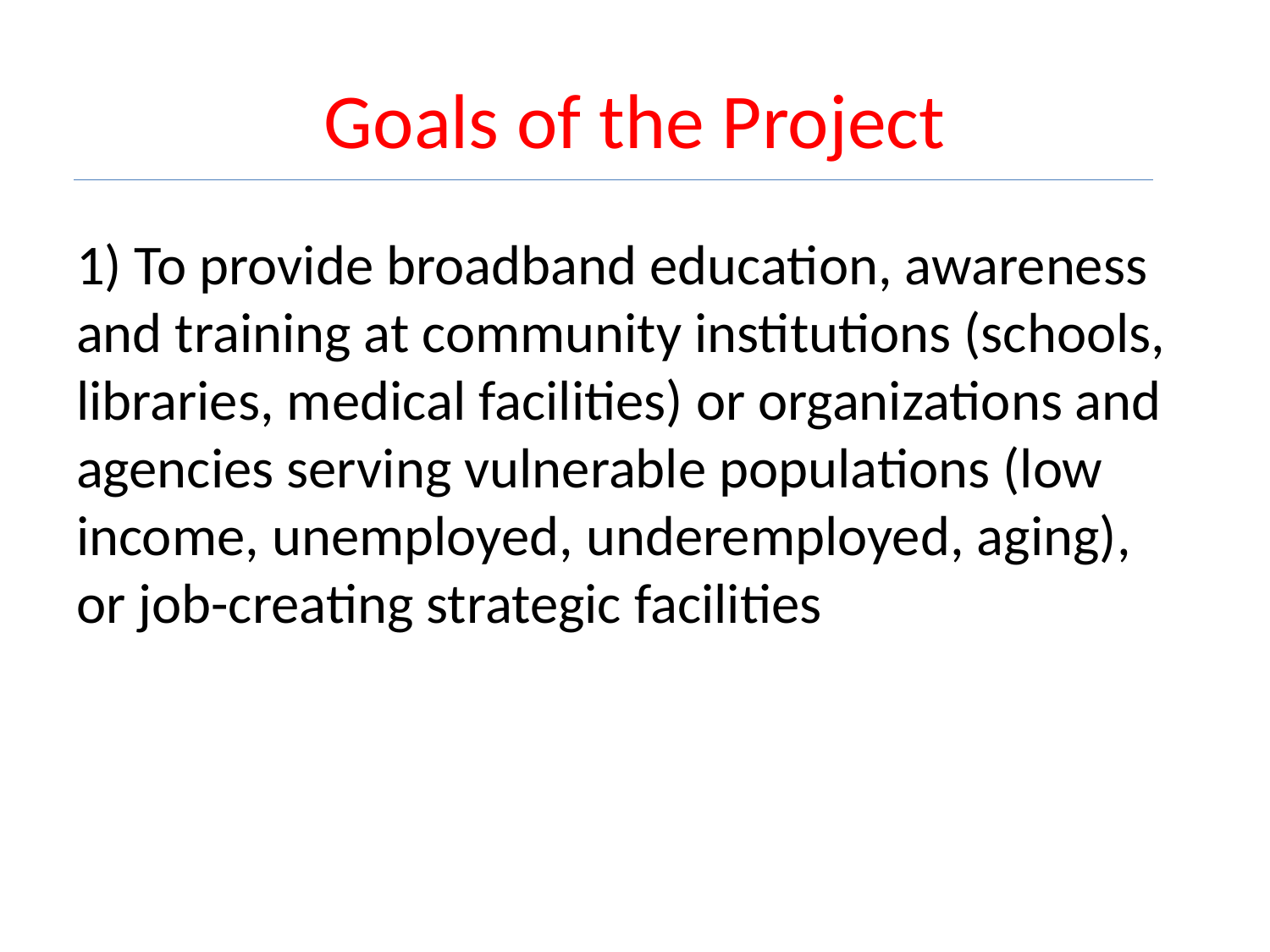

# Goals of the Project
1) To provide broadband education, awareness and training at community institutions (schools, libraries, medical facilities) or organizations and agencies serving vulnerable populations (low income, unemployed, underemployed, aging), or job-creating strategic facilities